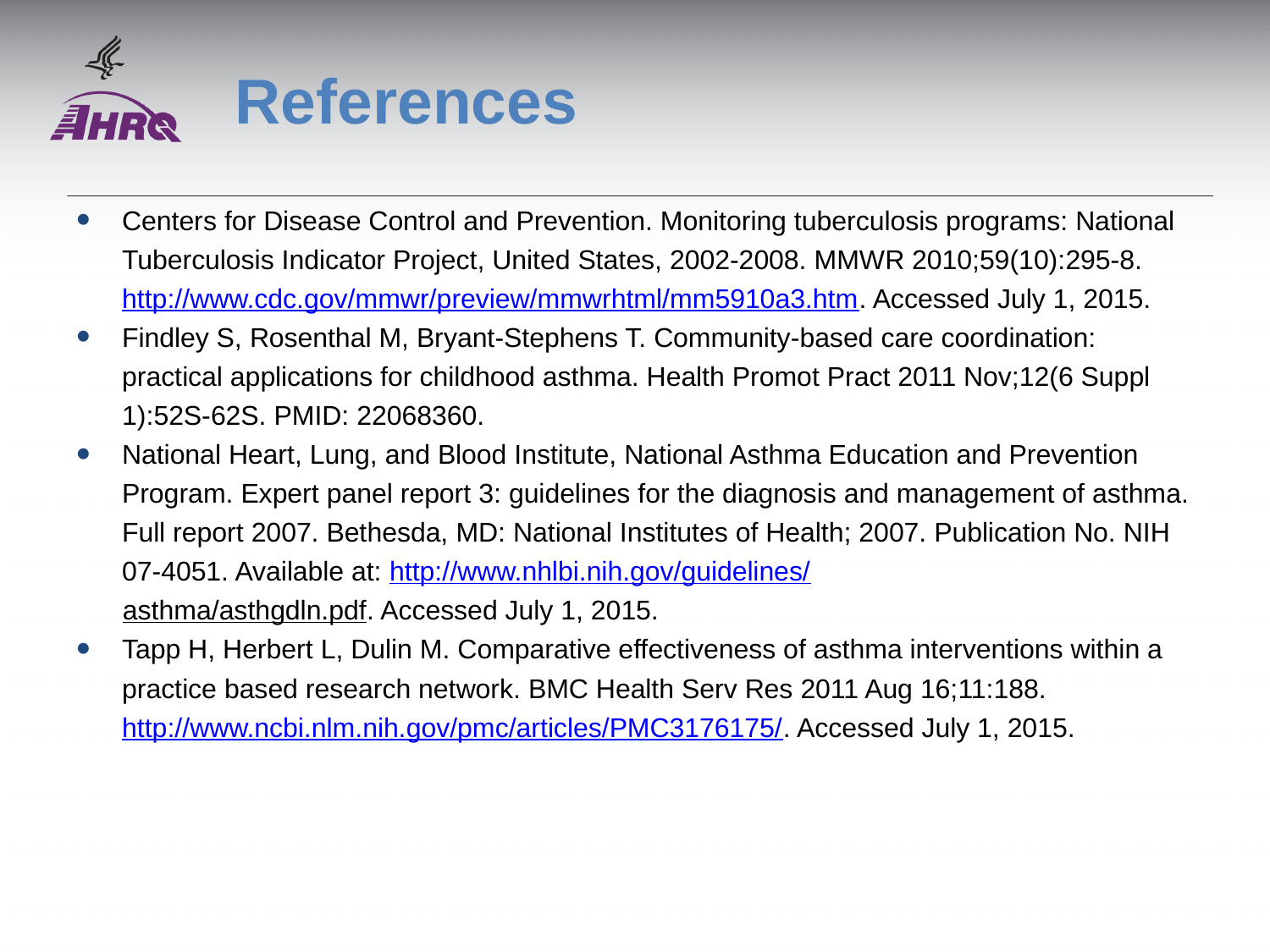

# References
Centers for Disease Control and Prevention. Monitoring tuberculosis programs: National Tuberculosis Indicator Project, United States, 2002-2008. MMWR 2010;59(10):295-8. http://www.cdc.gov/mmwr/preview/mmwrhtml/mm5910a3.htm. Accessed July 1, 2015.
Findley S, Rosenthal M, Bryant-Stephens T. Community-based care coordination: practical applications for childhood asthma. Health Promot Pract 2011 Nov;12(6 Suppl 1):52S-62S. PMID: 22068360.
National Heart, Lung, and Blood Institute, National Asthma Education and Prevention Program. Expert panel report 3: guidelines for the diagnosis and management of asthma. Full report 2007. Bethesda, MD: National Institutes of Health; 2007. Publication No. NIH 07-4051. Available at: http://www.nhlbi.nih.gov/guidelines/
asthma/asthgdln.pdf. Accessed July 1, 2015.
Tapp H, Herbert L, Dulin M. Comparative effectiveness of asthma interventions within a practice based research network. BMC Health Serv Res 2011 Aug 16;11:188. http://www.ncbi.nlm.nih.gov/pmc/articles/PMC3176175/. Accessed July 1, 2015.